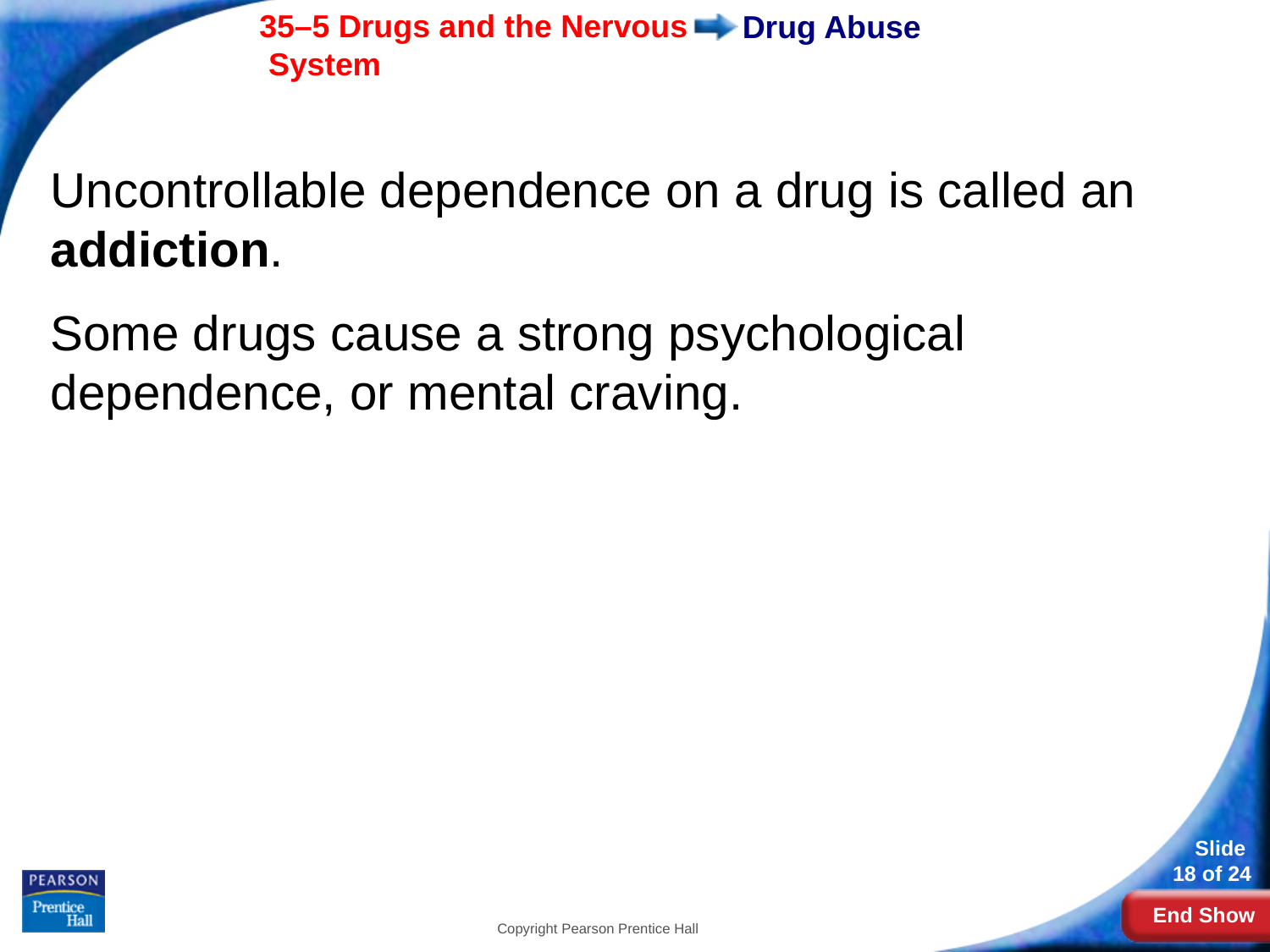

# Drug Abuse
Uncontrollable dependence on a drug is called an addiction.
Some drugs cause a strong psychological dependence, or mental craving.
Copyright Pearson Prentice Hall